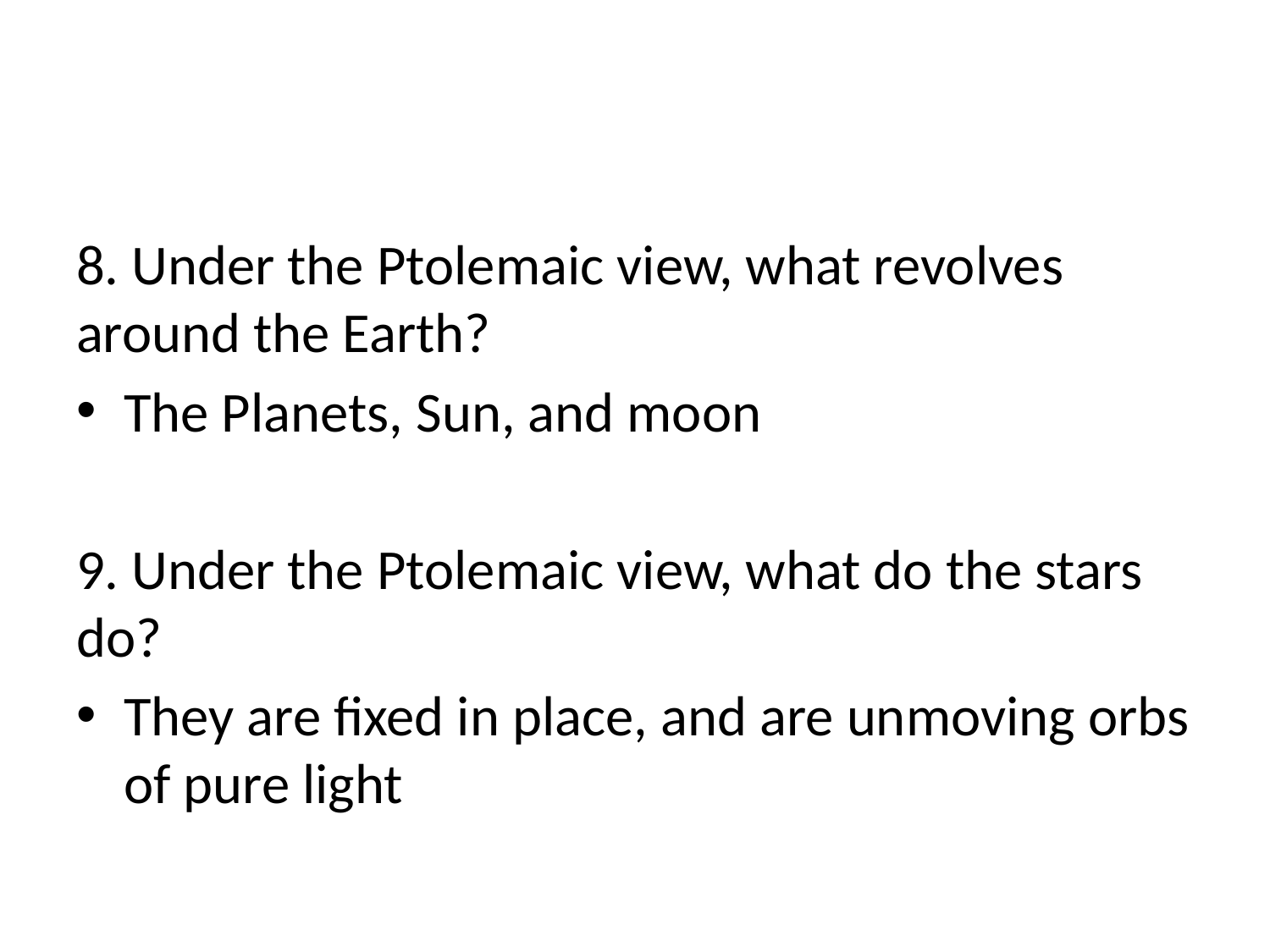

#
8. Under the Ptolemaic view, what revolves around the Earth?
The Planets, Sun, and moon

9. Under the Ptolemaic view, what do the stars do?
They are fixed in place, and are unmoving orbs of pure light